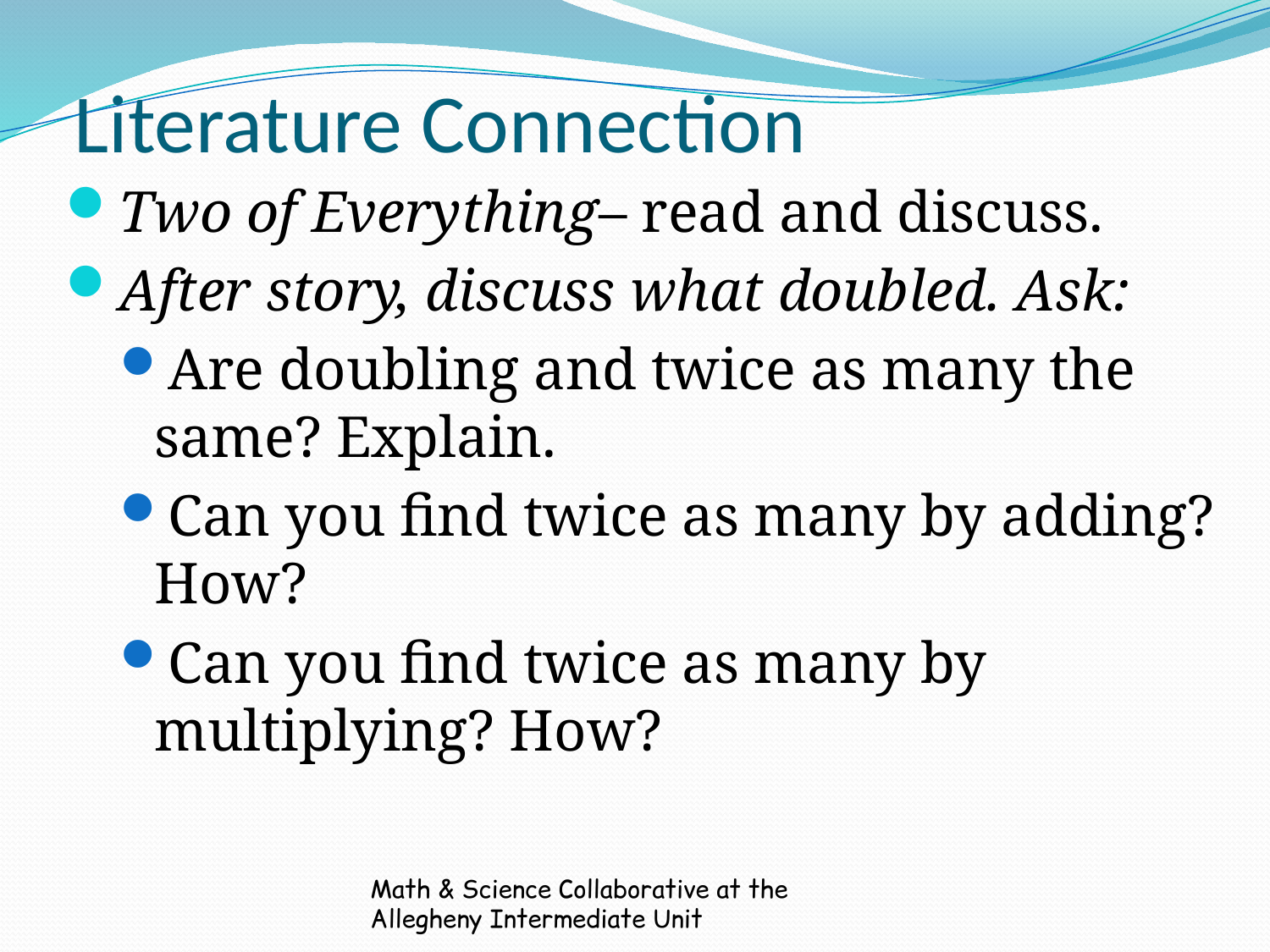

# Literature Connection
Two of Everything– read and discuss.
After story, discuss what doubled. Ask:
Are doubling and twice as many the same? Explain.
Can you find twice as many by adding? How?
Can you find twice as many by multiplying? How?

Math & Science Collaborative at the Allegheny Intermediate Unit